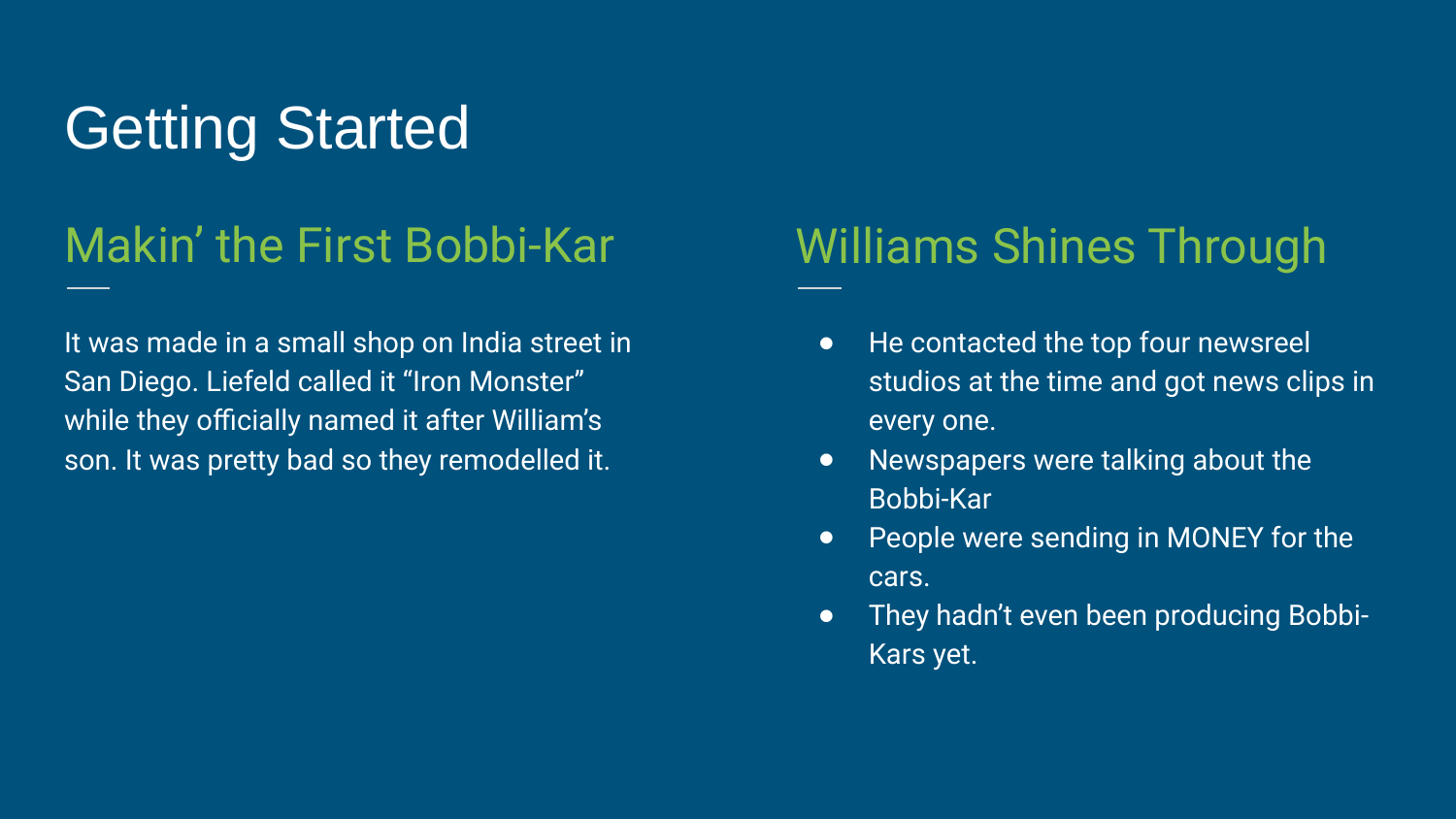

Getting Started
Makin’ the First Bobbi-Kar
Williams Shines Through
It was made in a small shop on India street in San Diego. Liefeld called it “Iron Monster” while they officially named it after William’s son. It was pretty bad so they remodelled it.
He contacted the top four newsreel studios at the time and got news clips in every one.
Newspapers were talking about the Bobbi-Kar
People were sending in MONEY for the cars.
They hadn’t even been producing Bobbi-Kars yet.